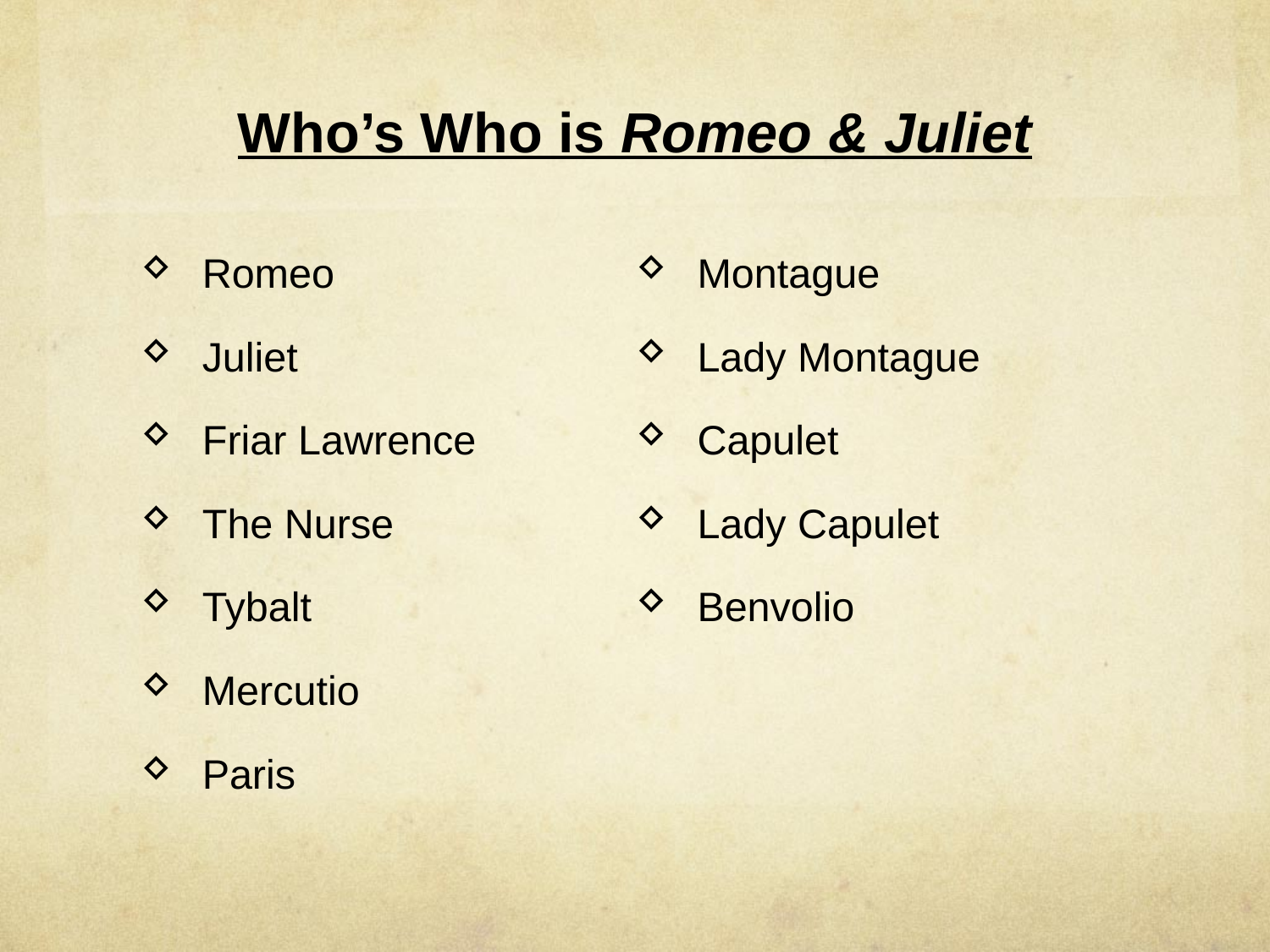

# Who’s Who is Romeo & Juliet
Romeo
Juliet
Friar Lawrence
The Nurse
Tybalt
Mercutio
Paris
Montague
Lady Montague
Capulet
Lady Capulet
Benvolio